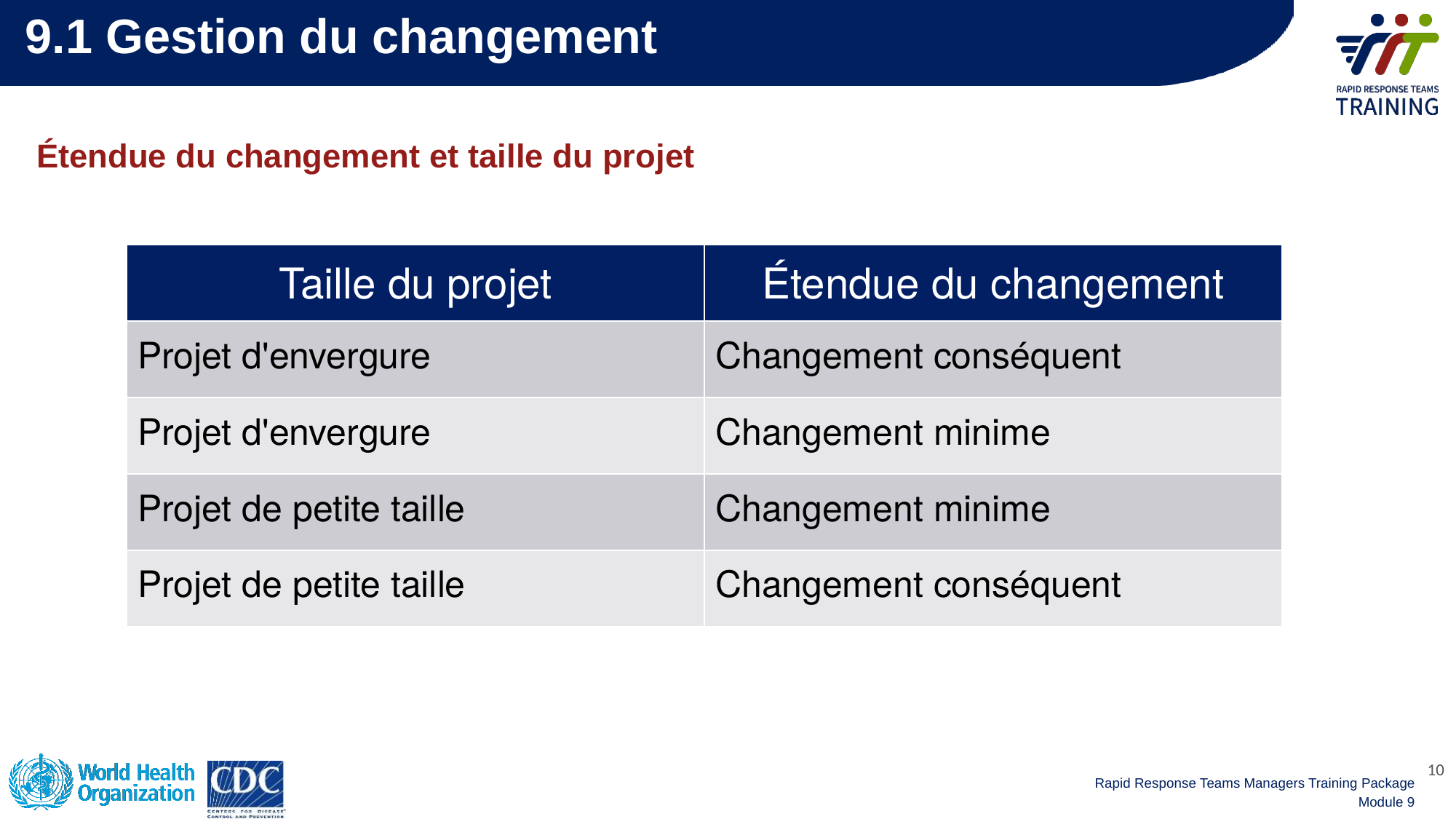

9.1 Gestion du changement
# Étendue du changement et taille du projet
| Taille du projet | Étendue du changement |
| --- | --- |
| Projet d'envergure | Changement conséquent |
| Projet d'envergure | Changement minime |
| Projet de petite taille | Changement minime |
| Projet de petite taille | Changement conséquent |
10